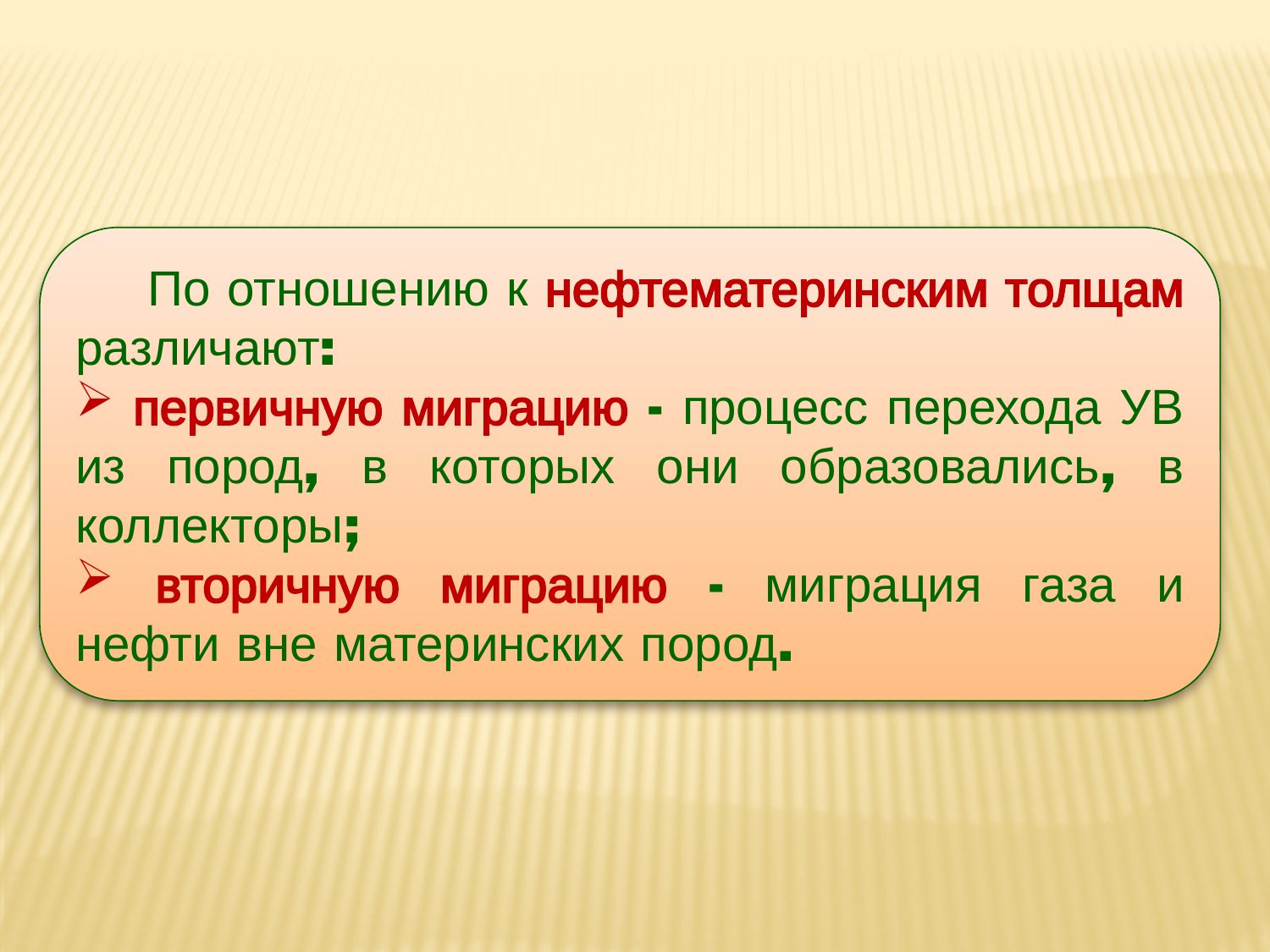

По отношению к нефтематеринским толщам различают:
 первичную миграцию - процесс перехода УВ из пород, в которых они образовались, в коллекторы;
 вторичную миграцию - миграция газа и нефти вне материнских пород.